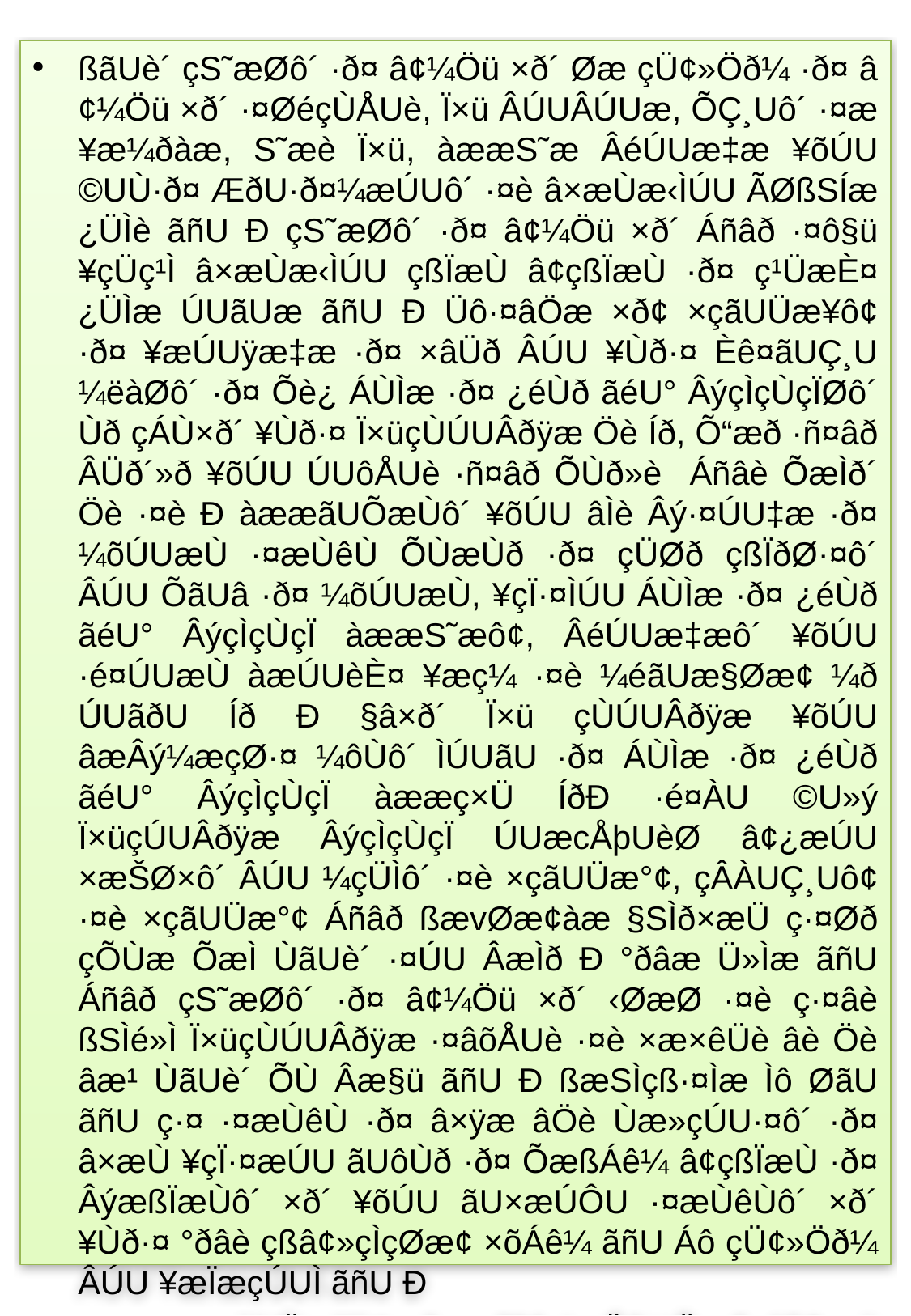

ßãUè´ çS˜æØô´ ·ð¤ â¢¼Öü ×ð´ Øæ çÜ¢»Öð¼ ·ð¤ â¢¼Öü ×ð´ ·¤ØéçÙÅUè, Ï×ü ÂÚUÂÚUæ, ÕÇ¸Uô´ ·¤æ ¥æ¼ðàæ, S˜æè Ï×ü, àææS˜æ ÂéÚUæ‡æ ¥õÚU ©UÙ·ð¤ ÆðU·ð¤¼æÚUô´ ·¤è â×æÙæ‹ÌÚU ÃØßSÍæ ¿ÜÌè ãñU Ð çS˜æØô´ ·ð¤ â¢¼Öü ×ð´ Áñâð ·¤ô§ü ¥çÜç¹Ì â×æÙæ‹ÌÚU çßÏæÙ â¢çßÏæÙ ·ð¤ ç¹ÜæÈ¤ ¿ÜÌæ ÚUãUæ ãñU Ð Üô·¤âÖæ ×ð¢ ×çãUÜæ¥ô¢ ·ð¤ ¥æÚUÿæ‡æ ·ð¤ ×âÜð ÂÚU ¥Ùð·¤ Èê¤ãUÇ¸U ¼ëàØô´ ·ð¤ Õè¿ ÁÙÌæ ·ð¤ ¿éÙð ãéU° ÂýçÌçÙçÏØô´ Ùð çÁÙ×ð´ ¥Ùð·¤ Ï×üçÙÚUÂðÿæ Öè Íð, Õ“æð ·ñ¤âð ÂÜð´»ð ¥õÚU ÚUôÅUè ·ñ¤âð ÕÙð»è  Áñâè ÕæÌð´ Öè ·¤è Ð àææãUÕæÙô´ ¥õÚU âÌè Âý·¤ÚU‡æ ·ð¤ ¼õÚUæÙ ·¤æÙêÙ ÕÙæÙð ·ð¤ çÜØð çßÏðØ·¤ô´ ÂÚU ÕãUâ ·ð¤ ¼õÚUæÙ, ¥çÏ·¤ÌÚU ÁÙÌæ ·ð¤ ¿éÙð ãéU° ÂýçÌçÙçÏ àææS˜æô¢, ÂéÚUæ‡æô´ ¥õÚU ·é¤ÚUæÙ àæÚUèÈ¤ ¥æç¼ ·¤è ¼éãUæ§Øæ¢ ¼ð ÚUãðU Íð Ð §â×ð´ Ï×ü çÙÚUÂðÿæ ¥õÚU âæÂý¼æçØ·¤ ¼ôÙô´ ÌÚUãU ·ð¤ ÁÙÌæ ·ð¤ ¿éÙð ãéU° ÂýçÌçÙçÏ àææç×Ü ÍðÐ ·é¤ÀU ©U»ý Ï×üçÚUÂðÿæ ÂýçÌçÙçÏ ÚUæcÅþUèØ â¢¿æÚU ×æŠØ×ô´ ÂÚU ¼çÜÌô´ ·¤è ×çãUÜæ°¢, çÂÀUÇ¸Uô¢ ·¤è ×çãUÜæ°¢ Áñâð ßævØæ¢àæ §SÌð×æÜ ç·¤Øð çÕÙæ ÕæÌ ÙãUè´ ·¤ÚU ÂæÌð Ð °ðâæ Ü»Ìæ ãñU Áñâð çS˜æØô´ ·ð¤ â¢¼Öü ×ð´ ‹ØæØ ·¤è ç·¤âè ßSÌé»Ì Ï×üçÙÚUÂðÿæ ·¤âõÅUè ·¤è ×æ×êÜè âè Öè âæ¹ ÙãUè´ ÕÙ Âæ§ü ãñU Ð ßæSÌçß·¤Ìæ Ìô ØãU ãñU ç·¤ ·¤æÙêÙ ·ð¤ â×ÿæ âÖè Ùæ»çÚU·¤ô´ ·ð¤ â×æÙ ¥çÏ·¤æÚU ãUôÙð ·ð¤ ÕæßÁê¼ â¢çßÏæÙ ·ð¤ ÂýæßÏæÙô´ ×ð´ ¥õÚU ãU×æÚÔU ·¤æÙêÙô´ ×ð´ ¥Ùð·¤ °ðâè çßâ¢»çÌçØæ¢ ×õÁê¼ ãñU Áô çÜ¢»Öð¼ ÂÚU ¥æÏæçÚUÌ ãñU Ð
	×çãUÜæ¥ô¢ ·ð¤ çßM¤h Öð¼Öæß °ß¢ çã¢Uâæ ·¤è â×SØæ ·¤ô§ü Ù§ü ÙãUè´ ãñU Ð ÖæÚUÌèØ â×æÁ ×ð´ ×çãUÜæ°¢ °·¤ ÜÕð ·¤æÜ âð ¥ß×æÙÙæ, ØæÌÙæ ¥õÚU àæôá‡æ ·¤æ çàæ·¤æÚU ÚUãUè ãñU, çÁÌÙð ·¤æÜ ·ð¤ ãU×æÚÔU Âæâ âæ×æçÁ·¤ â¢»ÆUÙ ¥õÚU ÂæçÚUßæçÚU·¤ ÁèßÙ ·ð¤ çÜç¹Ì Âý×æ‡æ ©UÂÜyÏ ãñU Ð ×çãUÜæ¥ô¢ ·ð¤ çßM¤h ¥æÂÚUæçÏ·¤ çã¢Uâæ ·ð¤ ×æ×Üð  »ëãU ×¢˜ææÜØ, ÂéçÜâ ¥‹ßðá‡æyØêÚUô ¥õÚU âæ×æçÁ·¤ ÂýçÌÚUÿææ ·ð¤ ÚUæcÅþUèØ â¢SÍæÙ mæÚUæ â¢¿æçÜÌ ¥çÖÜð¹ô´ âð ÂýæŒÌ ç·¤Øð Áæ â·¤Ìð ãñ´U Ð ÖæÚUÌ âÚU·¤æÚU ·ð¤ ¥æ¢·¤Ç¸Uô´ ·ð¤ ¥ÙéâæÚU ×çãUÜæ¥ô¢ ·ð¤ çßM¤h ¥ÂÚUæÏô ×ð´ ßëçh ç×ÜÌè ãñUÐ âÕâð ¥çÏ·¤ ¥ÂÚUæÏ  ×ð¢ ØæÌÙæ ·ð¤ ¥õÚU ©Uâ·ð¤ Õæ¼ ÀðUÇ¸UÀUæÇ¸U , ¥ÂãUÚU‡æ , ÕÜæˆ·¤æÚU , àæÚUèÚU ÃØæÂæÚU , ¼ãðUÁ-×ëˆØé, ØõÙ â¢Õ¢Ïè ©UˆÂèÇ¸UÙ , ¼ãðUÁ ·¤æÙêÙ , ÜÇ¸Uç·¤Øô´ ·¤æ ¥æØæÌ  ×çãUÜæ¥ô¢ ·¤æ ¥àÜèÜ Âý¼àæüÙ  ç×ÜÌð ãñ´U  Ð
¼ãðUÁ âð â¢Õ¢çÏÌ ãUˆØæ¥ô¢ ×ð´ ßëçh ç×ÜÌè ãñU Ð ×ôÅðU M¤Â ×ð¢ ãUÚU xx ç×ÙÅU ×ð´ ×çãUÜæ ·ð¤ çßM¤h °·¤ ¥ˆØæ¿æÚU ·¤æ ·ð â ç×ÜÌæ ãñUÐ ·é¤ÀU ×çãUÜæ¥ô¢ ·ð¤ çßM¤h ¥ÂÚUæÏô´ ×ð¢ âð ¥æÏð âð ·é¤ÀU ¥çÏ·¤ ¥ÂÚUæÏ  ·ð¤ßÜ Âæ¢¿ ÚUæ’Øô´ ×ð´ ×ŠØÂý¼ðàæ, ×ãUæÚUæcÅþU, ¥æ‹ÏýÂý¼ðàæ ¥õÚU ÚUæÁSÍæÙ ç×ÜÌæ ãñU